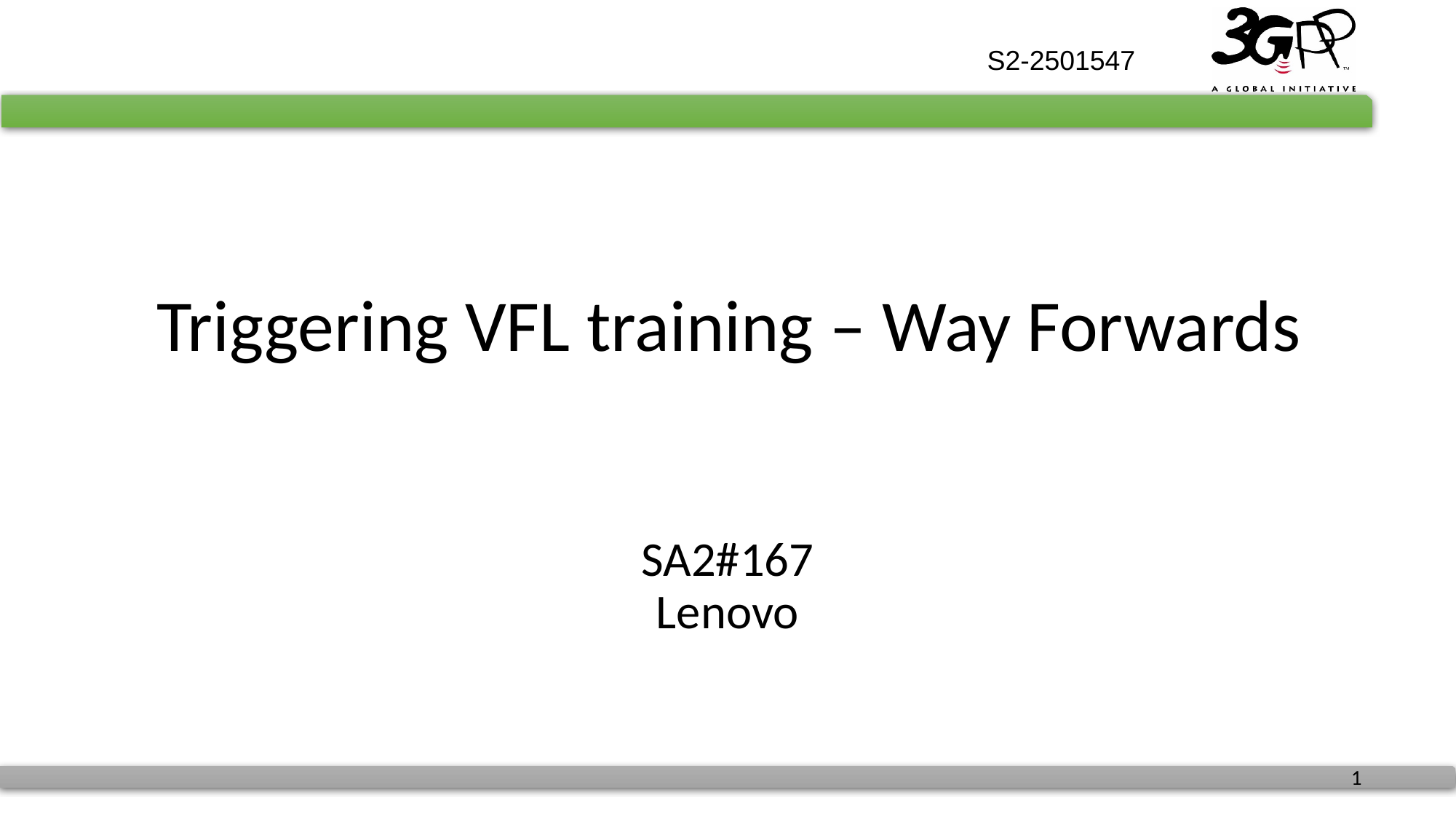

S2-2501547
# Triggering VFL training – Way Forwards
SA2#167
Lenovo